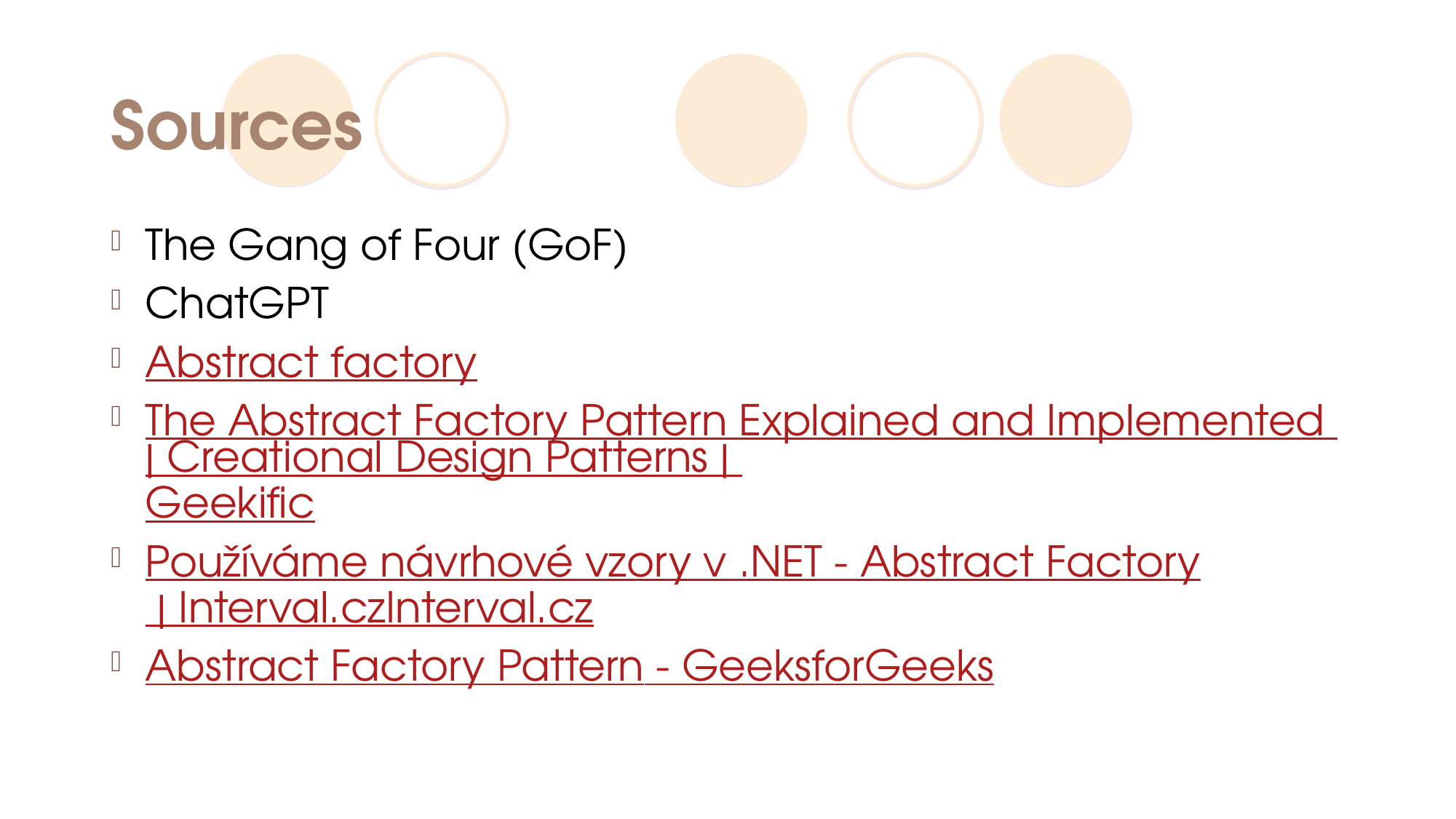

# Sources
The Gang of Four (GoF)
ChatGPT
Abstract factory
The Abstract Factory Pattern Explained and Implemented | Creational Design Patterns | Geekific
Používáme návrhové vzory v .NET - Abstract Factory | Interval.czInterval.cz
Abstract Factory Pattern - GeeksforGeeks